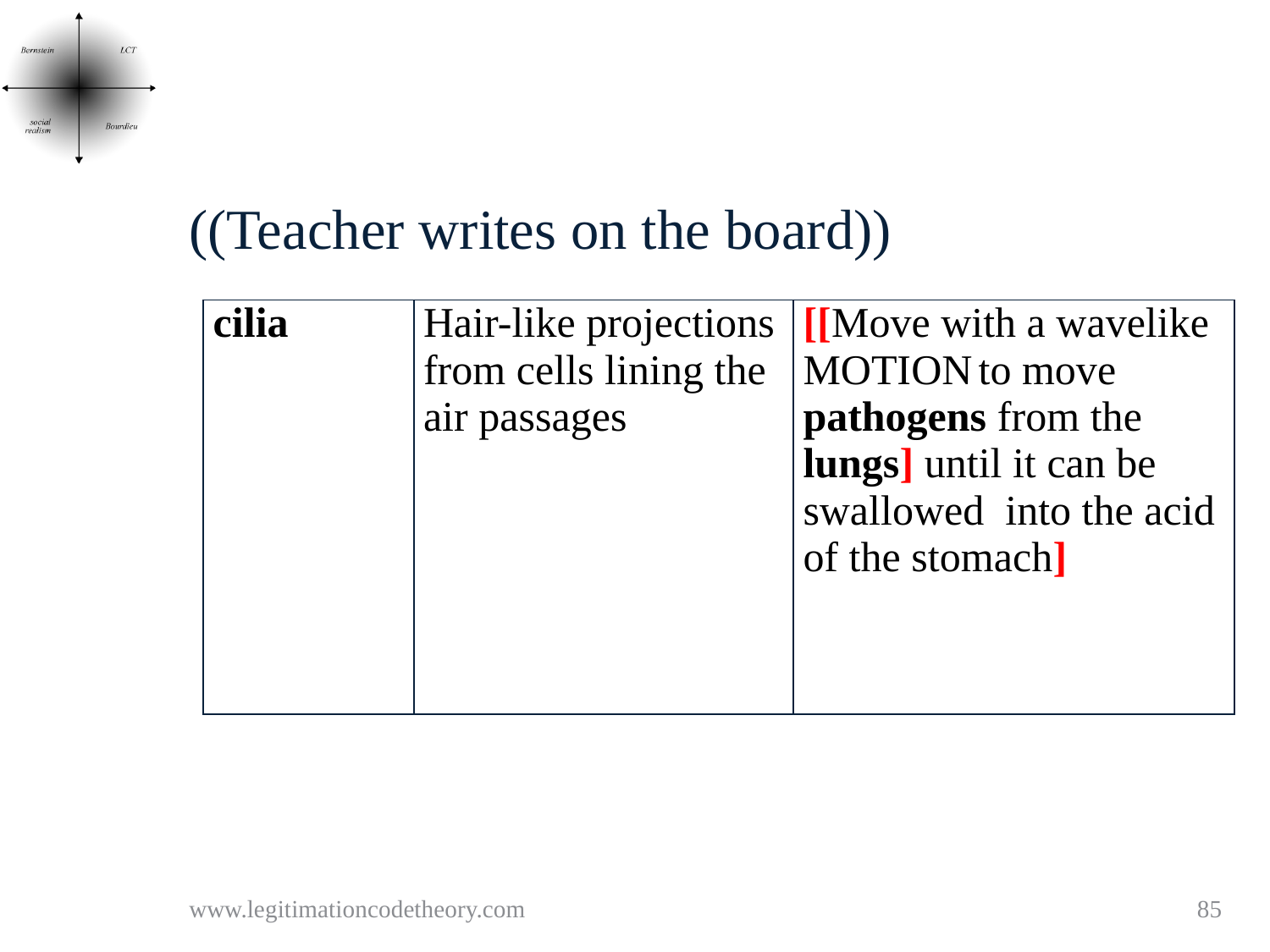

#

((Teacher writes on the board))

| cilia | Hair-like projections from cells lining the air passages | [[Move with a wavelike motion to move pathogens from the lungs] until it can be swallowed into the acid of the stomach] |
| --- | --- | --- |
www.legitimationcodetheory.com
85